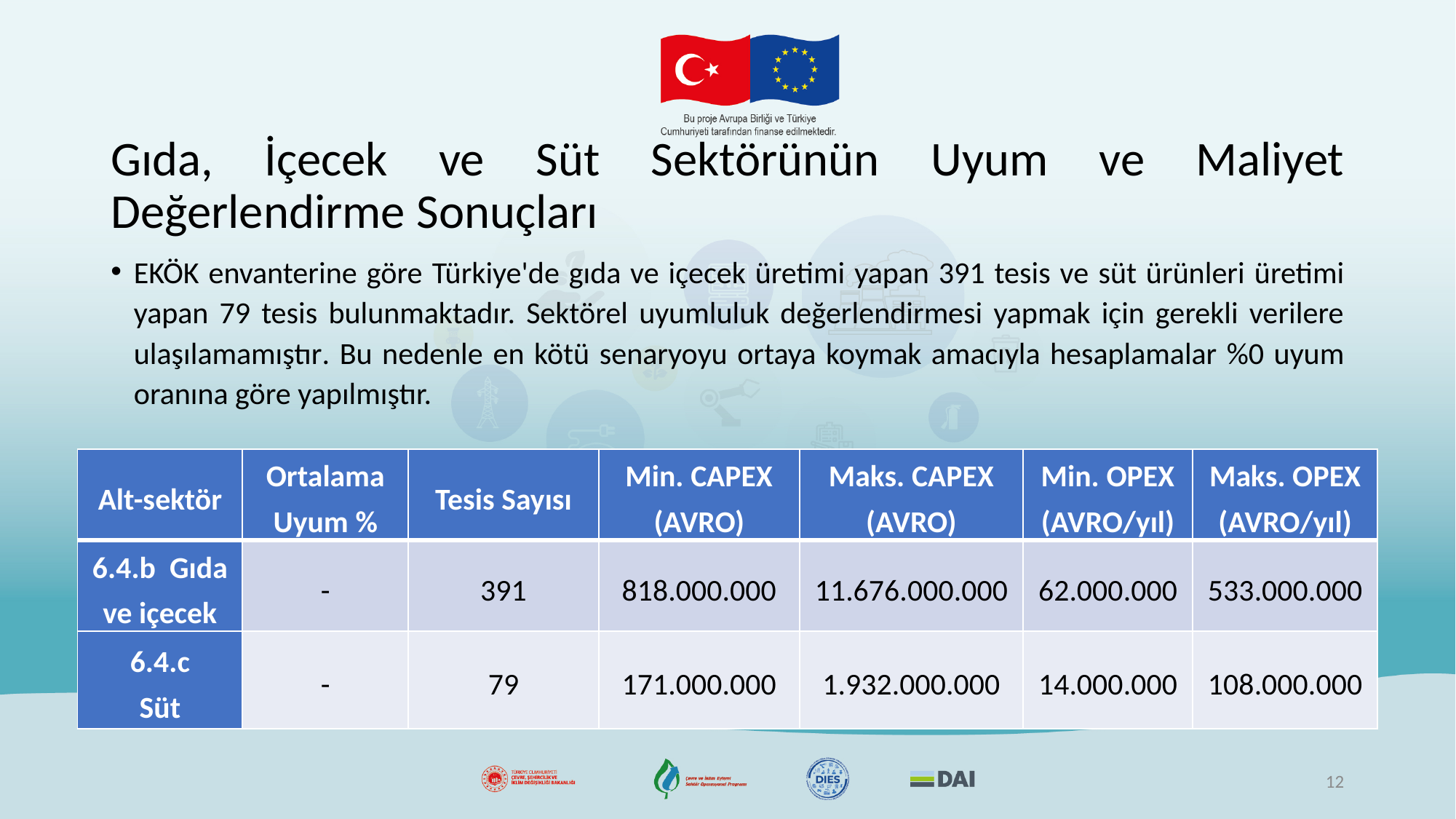

Gıda, İçecek ve Süt Sektörünün Uyum ve Maliyet Değerlendirme Sonuçları
EKÖK envanterine göre Türkiye'de gıda ve içecek üretimi yapan 391 tesis ve süt ürünleri üretimi yapan 79 tesis bulunmaktadır. Sektörel uyumluluk değerlendirmesi yapmak için gerekli verilere ulaşılamamıştır. Bu nedenle en kötü senaryoyu ortaya koymak amacıyla hesaplamalar %0 uyum oranına göre yapılmıştır.

| Alt-sektör | Ortalama Uyum % | Tesis Sayısı | Min. CAPEX (AVRO) | Maks. CAPEX (AVRO) | Min. OPEX (AVRO/yıl) | Maks. OPEX (AVRO/yıl) |
| --- | --- | --- | --- | --- | --- | --- |
| 6.4.b Gıda ve içecek | - | 391 | 818.000.000 | 11.676.000.000 | 62.000.000 | 533.000.000 |
| 6.4.c Süt | - | 79 | 171.000.000 | 1.932.000.000 | 14.000.000 | 108.000.000 |
12